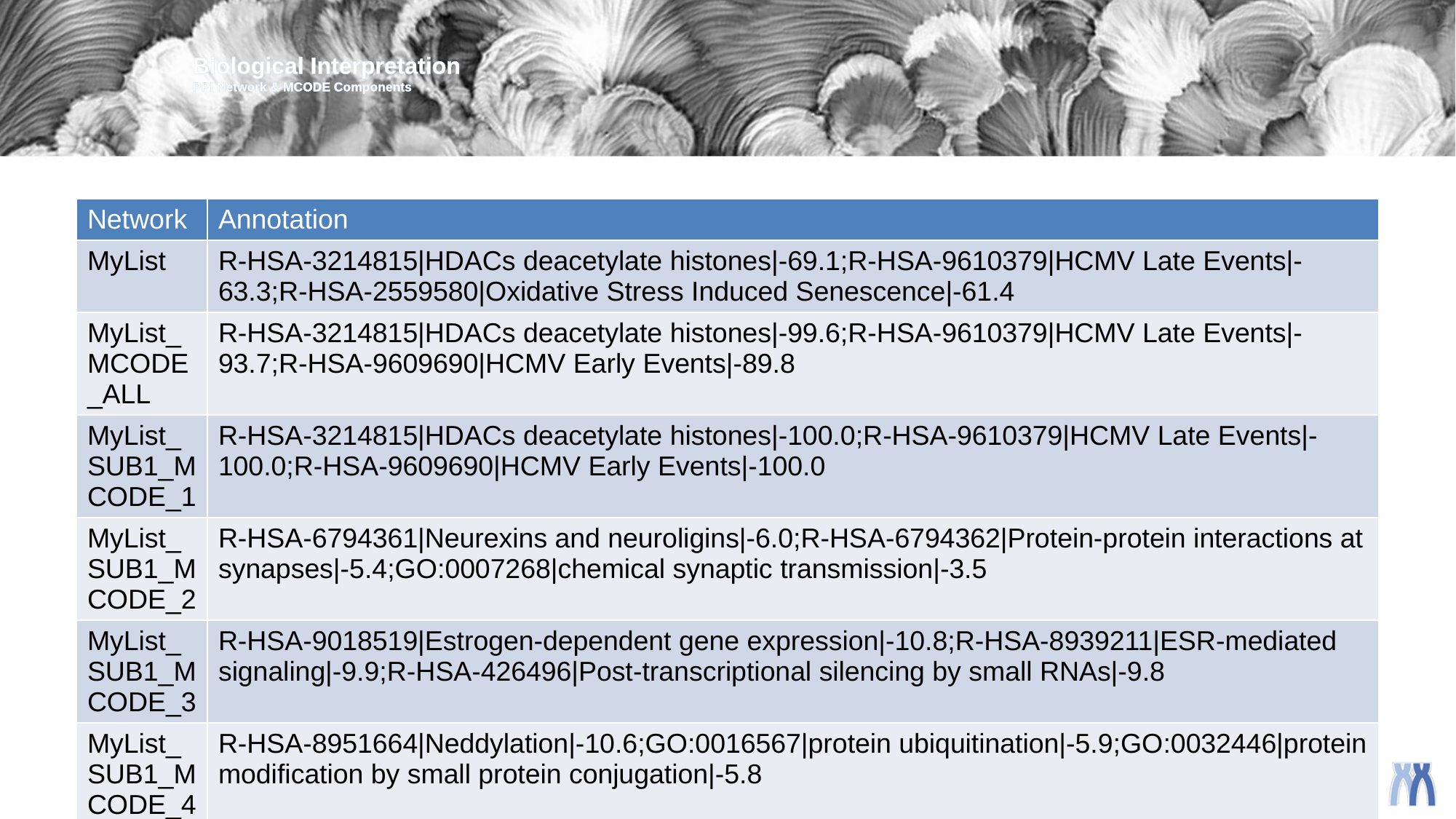

Biological Interpretation
PPI Network & MCODE Components
| Network | Annotation |
| --- | --- |
| MyList | R-HSA-3214815|HDACs deacetylate histones|-69.1;R-HSA-9610379|HCMV Late Events|-63.3;R-HSA-2559580|Oxidative Stress Induced Senescence|-61.4 |
| MyList\_MCODE\_ALL | R-HSA-3214815|HDACs deacetylate histones|-99.6;R-HSA-9610379|HCMV Late Events|-93.7;R-HSA-9609690|HCMV Early Events|-89.8 |
| MyList\_SUB1\_MCODE\_1 | R-HSA-3214815|HDACs deacetylate histones|-100.0;R-HSA-9610379|HCMV Late Events|-100.0;R-HSA-9609690|HCMV Early Events|-100.0 |
| MyList\_SUB1\_MCODE\_2 | R-HSA-6794361|Neurexins and neuroligins|-6.0;R-HSA-6794362|Protein-protein interactions at synapses|-5.4;GO:0007268|chemical synaptic transmission|-3.5 |
| MyList\_SUB1\_MCODE\_3 | R-HSA-9018519|Estrogen-dependent gene expression|-10.8;R-HSA-8939211|ESR-mediated signaling|-9.9;R-HSA-426496|Post-transcriptional silencing by small RNAs|-9.8 |
| MyList\_SUB1\_MCODE\_4 | R-HSA-8951664|Neddylation|-10.6;GO:0016567|protein ubiquitination|-5.9;GO:0032446|protein modification by small protein conjugation|-5.8 |
| MyList\_SUB1\_MCODE\_5 | R-HSA-416476|G alpha (q) signalling events|-8.6;R-HSA-500792|GPCR ligand binding|-7.2;R-HSA-388396|GPCR downstream signalling|-6.7 |
| MyList\_SUB1\_MCODE\_6 | CORUM:306|Ribosome, cytoplasmic|-7.1;R-HSA-156902|Peptide chain elongation|-7.0;R-HSA-192823|Viral mRNA Translation|-7.0 |
| MyList\_SUB1\_MCODE\_7 | R-HSA-418594|G alpha (i) signalling events|-7.9;R-HSA-388396|GPCR downstream signalling|-6.7;R-HSA-372790|Signaling by GPCR|-6.5 |
| MyList\_SUB1\_MCODE\_8 | GO:0042254|ribosome biogenesis|-6.0;GO:0022613|ribonucleoprotein complex biogenesis|-5.5 |